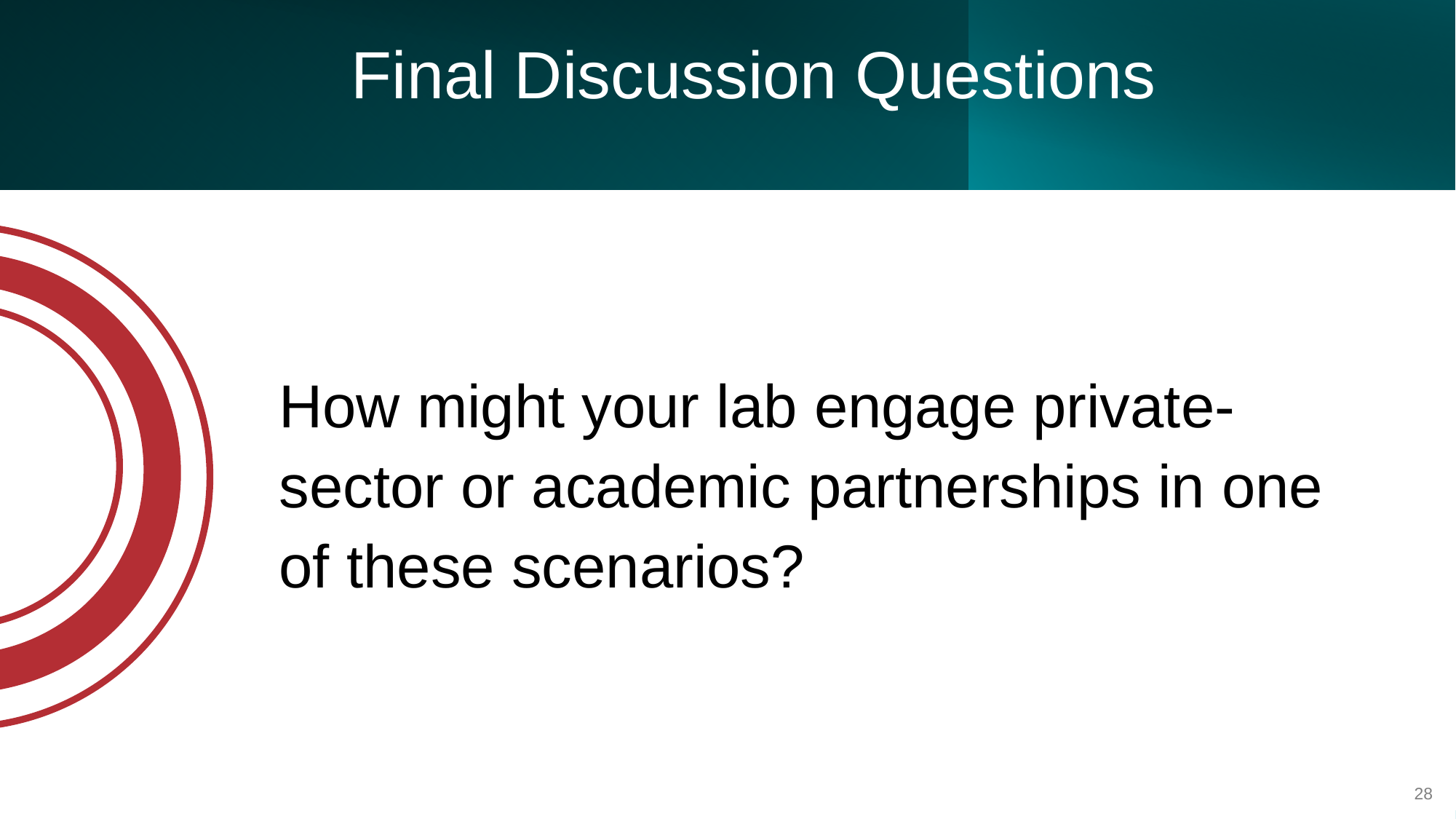

# Final Discussion Questions

How might your lab engage private-sector or academic partnerships in one of these scenarios?
28